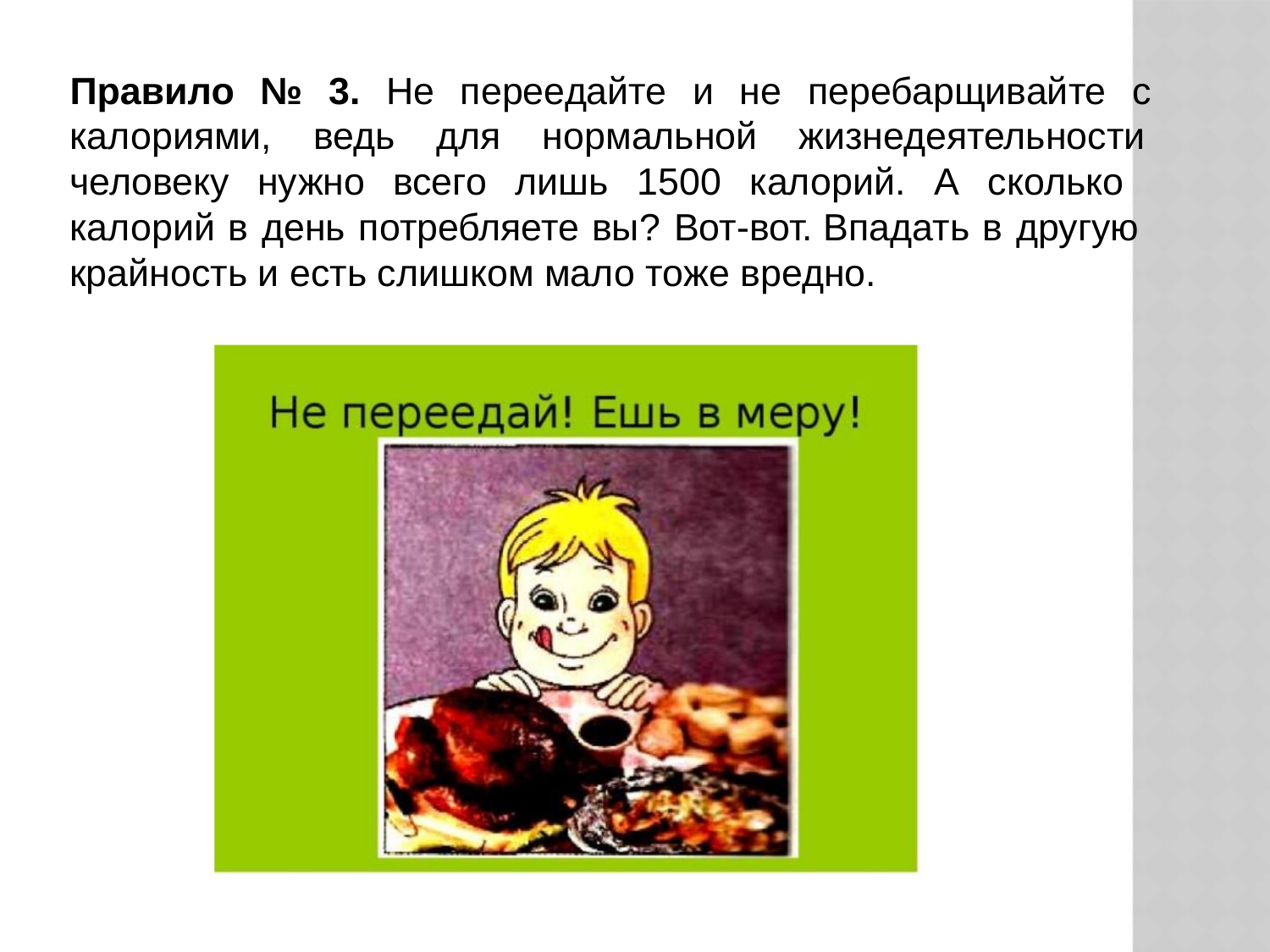

Правило № 3. Не переедайте и не перебарщивайте с
калориями, ведь для нормальной жизнедеятельности
человеку нужно всего лишь 1500 калорий. А сколько
калорий в день потребляете вы? Вот-вот. Впадать в другую
крайность и есть слишком мало тоже вредно.